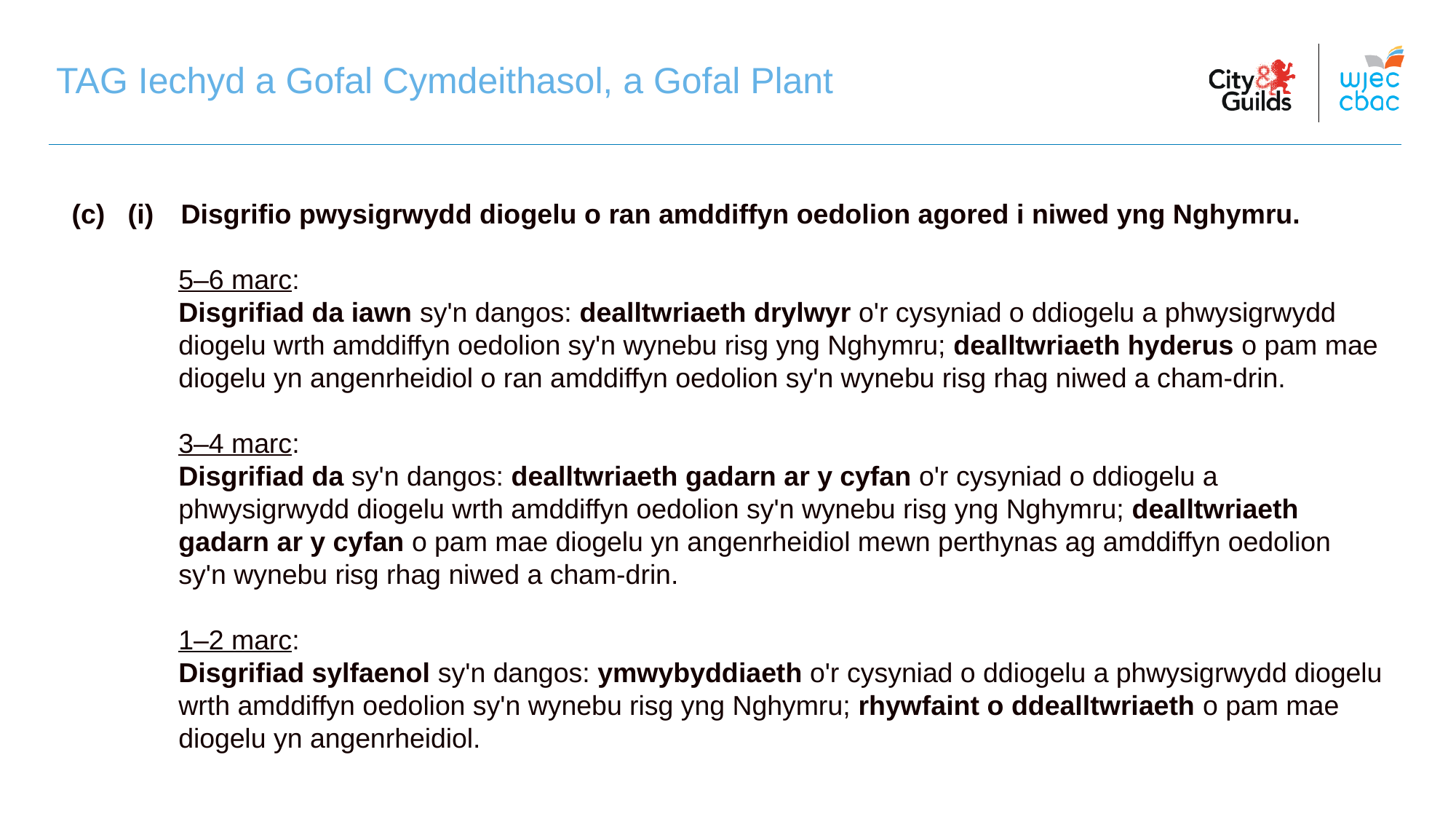

TAG Iechyd a Gofal Cymdeithasol, a Gofal Plant
(c)   (i)	Disgrifio pwysigrwydd diogelu o ran amddiffyn oedolion agored i niwed yng Nghymru.

	5–6 marc:
	Disgrifiad da iawn sy'n dangos: dealltwriaeth drylwyr o'r cysyniad o ddiogelu a phwysigrwydd diogelu wrth amddiffyn oedolion sy'n wynebu risg yng Nghymru; dealltwriaeth hyderus o pam mae diogelu yn angenrheidiol o ran amddiffyn oedolion sy'n wynebu risg rhag niwed a cham-drin.

	3–4 marc:
	Disgrifiad da sy'n dangos: dealltwriaeth gadarn ar y cyfan o'r cysyniad o ddiogelu a phwysigrwydd diogelu wrth amddiffyn oedolion sy'n wynebu risg yng Nghymru; dealltwriaeth gadarn ar y cyfan o pam mae diogelu yn angenrheidiol mewn perthynas ag amddiffyn oedolion sy'n wynebu risg rhag niwed a cham-drin.

	1–2 marc:
	Disgrifiad sylfaenol sy'n dangos: ymwybyddiaeth o'r cysyniad o ddiogelu a phwysigrwydd diogelu wrth amddiffyn oedolion sy'n wynebu risg yng Nghymru; rhywfaint o ddealltwriaeth o pam mae diogelu yn angenrheidiol.